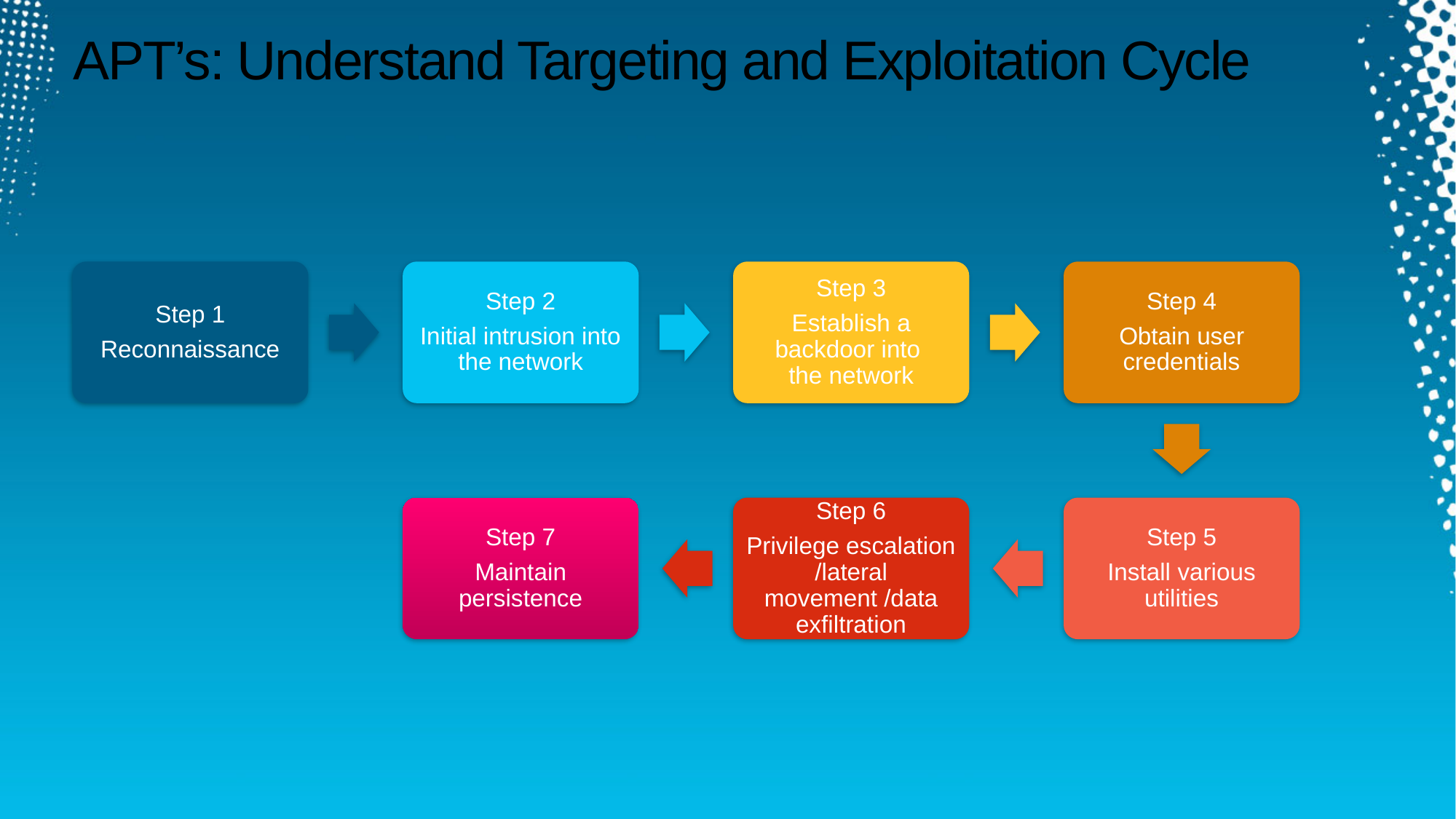

# APT’s: Understand Targeting and Exploitation Cycle
Step 1
Reconnaissance
Step 2
Initial intrusion into the network
Step 3
Establish a backdoor into
the network
Step 4
Obtain user credentials

Step 7
Maintain persistence
Step 6
Privilege escalation /lateral movement /data exfiltration
Step 5
Install various utilities